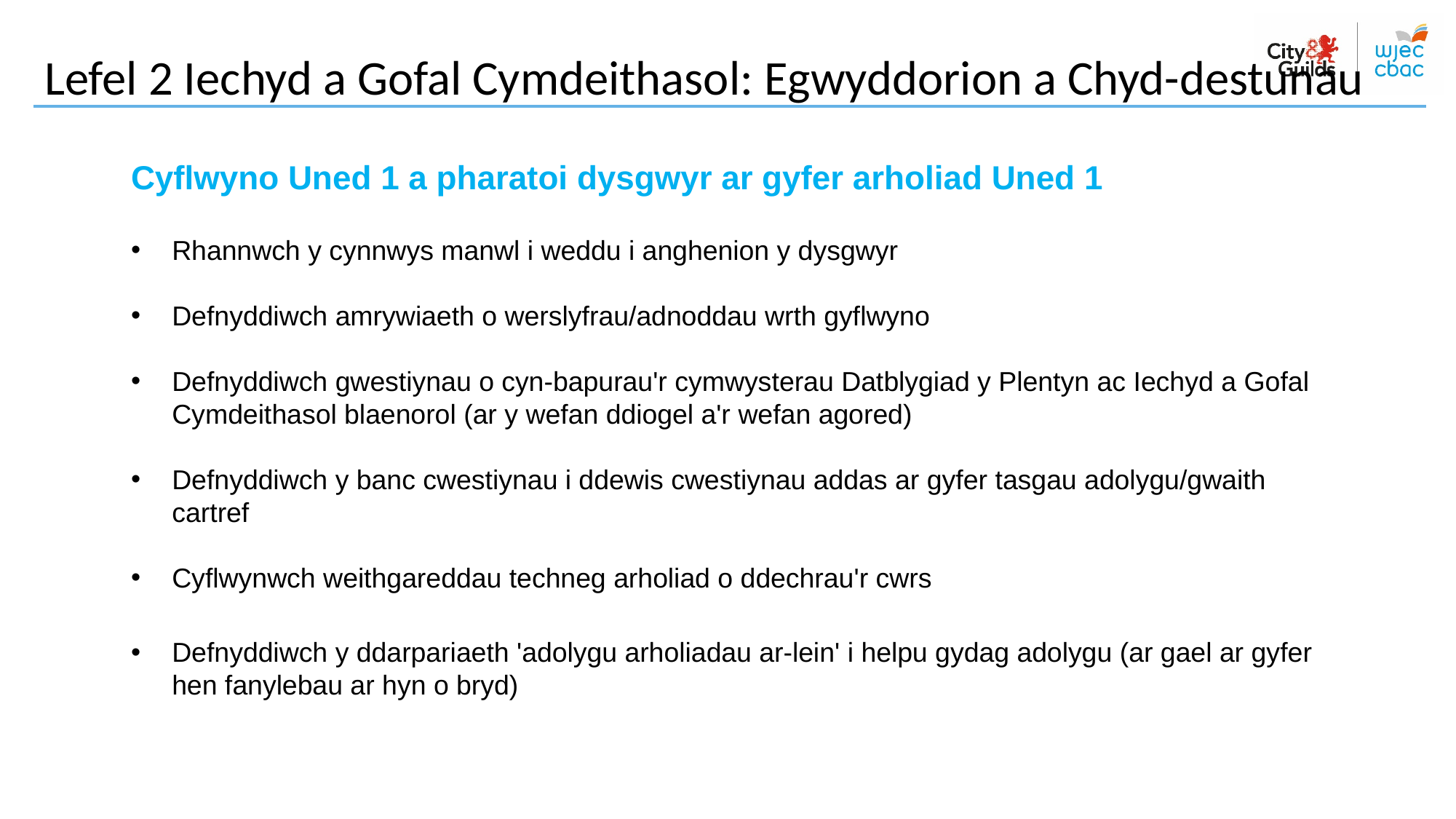

# Lefel 2 Iechyd a Gofal Cymdeithasol: Egwyddorion a Chyd-destunau

Cyflwyno Uned 1 a pharatoi dysgwyr ar gyfer arholiad Uned 1

Rhannwch y cynnwys manwl i weddu i anghenion y dysgwyr

Defnyddiwch amrywiaeth o werslyfrau/adnoddau wrth gyflwyno

Defnyddiwch gwestiynau o cyn-bapurau'r cymwysterau Datblygiad y Plentyn ac Iechyd a Gofal Cymdeithasol blaenorol (ar y wefan ddiogel a'r wefan agored)

Defnyddiwch y banc cwestiynau i ddewis cwestiynau addas ar gyfer tasgau adolygu/gwaith cartref

Cyflwynwch weithgareddau techneg arholiad o ddechrau'r cwrs
Defnyddiwch y ddarpariaeth 'adolygu arholiadau ar-lein' i helpu gydag adolygu (ar gael ar gyfer hen fanylebau ar hyn o bryd)